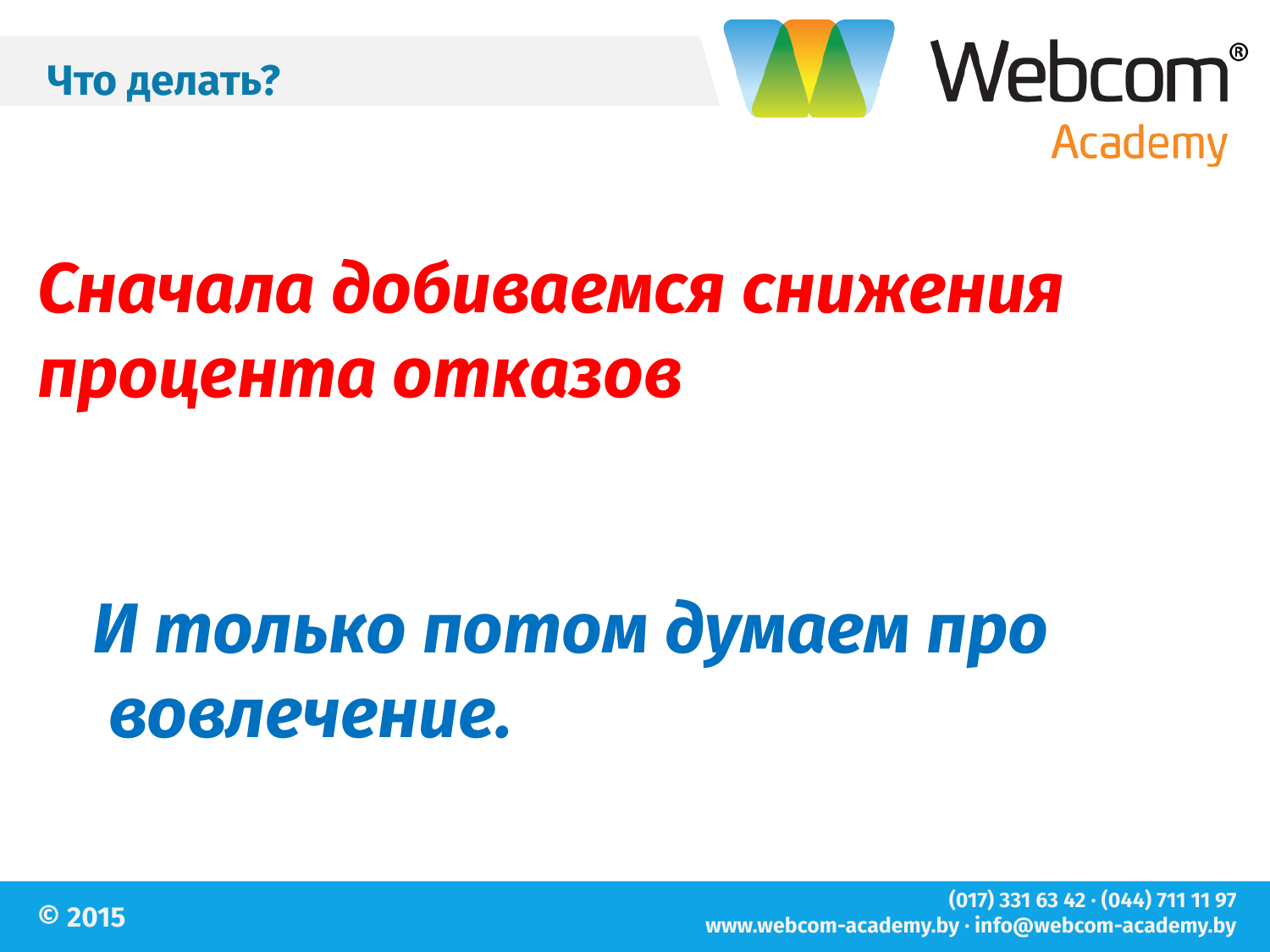

# Что делать?
Сначала добиваемся снижения процента отказов
И только потом думаем про
 вовлечение.